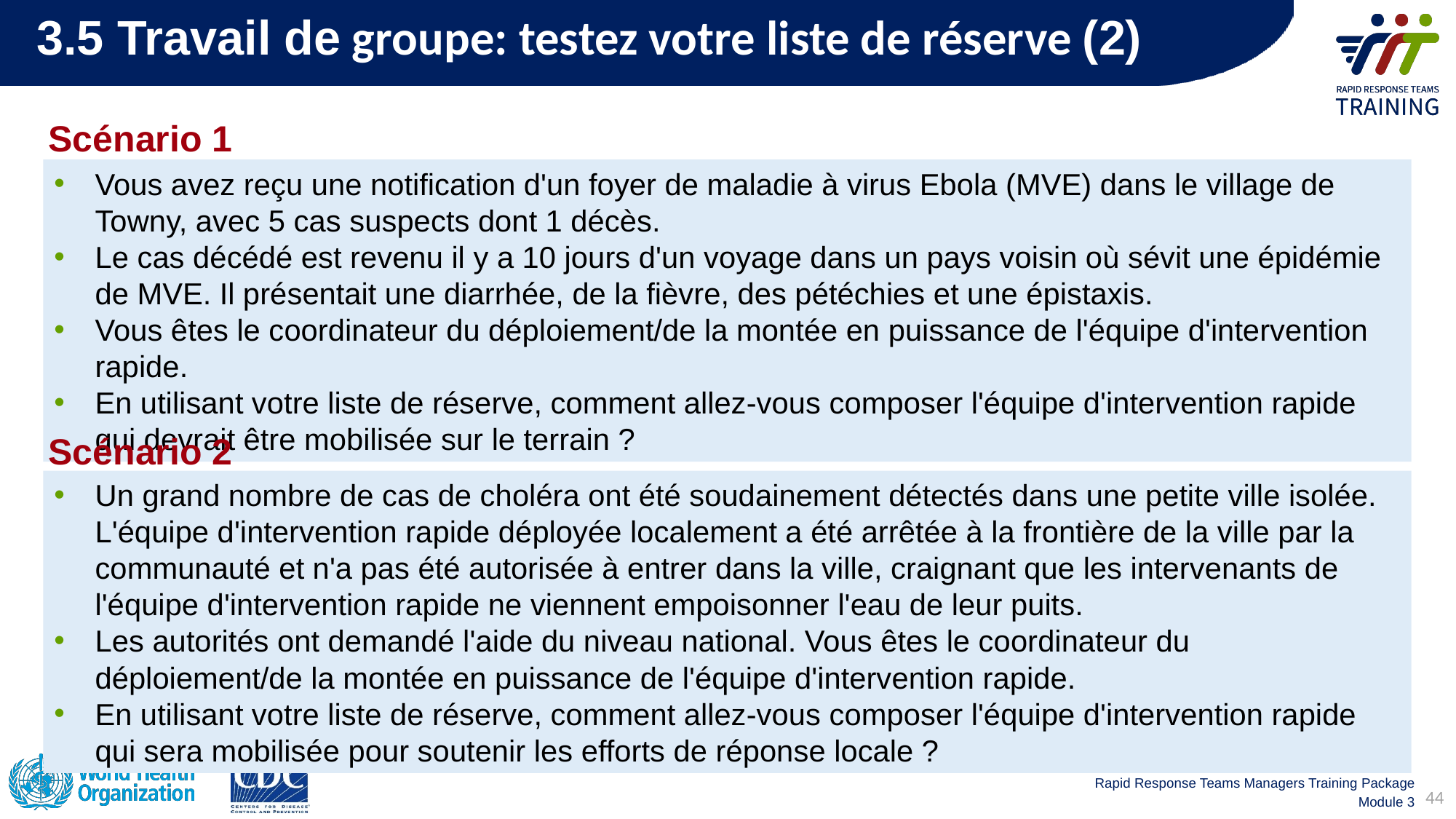

3.5 Travail de groupe: testez votre liste de réserve (2)
Scénario 1
Vous avez reçu une notification d'un foyer de maladie à virus Ebola (MVE) dans le village de Towny, avec 5 cas suspects dont 1 décès.
Le cas décédé est revenu il y a 10 jours d'un voyage dans un pays voisin où sévit une épidémie de MVE. Il présentait une diarrhée, de la fièvre, des pétéchies et une épistaxis.
Vous êtes le coordinateur du déploiement/de la montée en puissance de l'équipe d'intervention rapide.
En utilisant votre liste de réserve, comment allez-vous composer l'équipe d'intervention rapide qui devrait être mobilisée sur le terrain ?
Scénario 2
Un grand nombre de cas de choléra ont été soudainement détectés dans une petite ville isolée. L'équipe d'intervention rapide déployée localement a été arrêtée à la frontière de la ville par la communauté et n'a pas été autorisée à entrer dans la ville, craignant que les intervenants de l'équipe d'intervention rapide ne viennent empoisonner l'eau de leur puits.
Les autorités ont demandé l'aide du niveau national. Vous êtes le coordinateur du déploiement/de la montée en puissance de l'équipe d'intervention rapide.
En utilisant votre liste de réserve, comment allez-vous composer l'équipe d'intervention rapide qui sera mobilisée pour soutenir les efforts de réponse locale ?
44